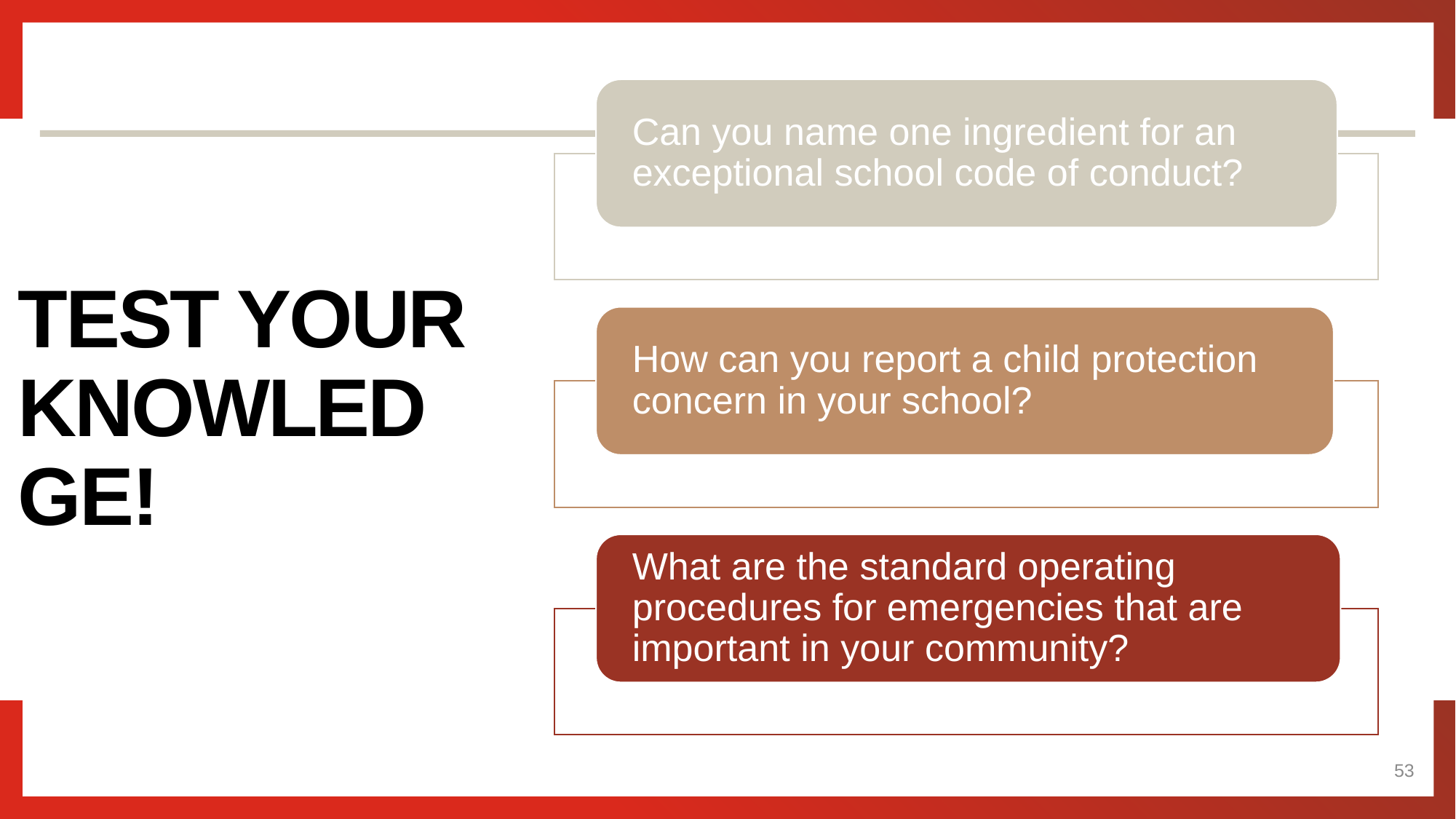

Can you name one ingredient for an exceptional school code of conduct?
How can you report a child protection concern in your school?
What are the standard operating procedures for emergencies that are important in your community?
# Test your knowledge!
53